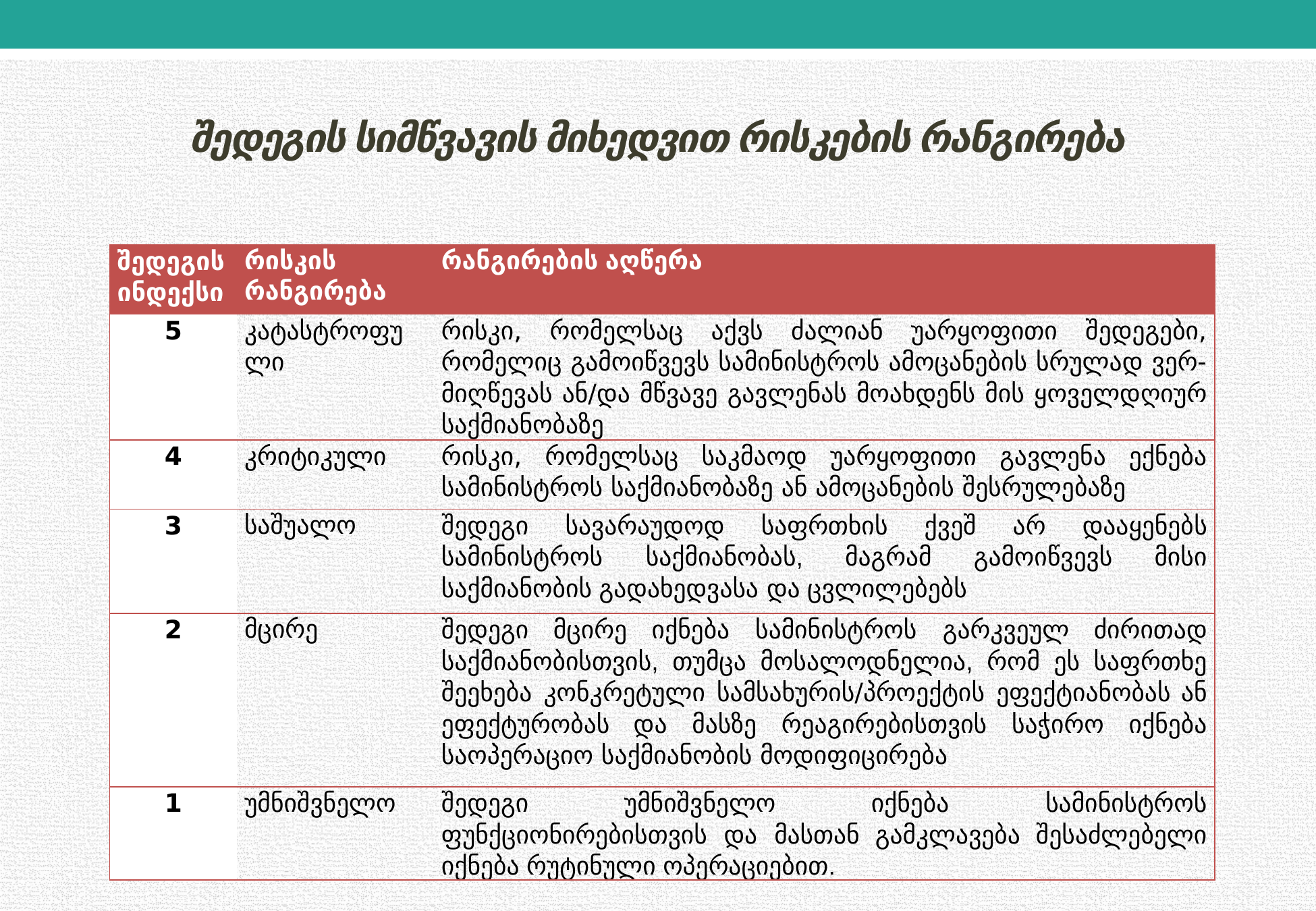

# შედეგის სიმწვავის მიხედვით რისკების რანგირება
| შედეგის ინდექსი | რისკის რანგირება | რანგირების აღწერა |
| --- | --- | --- |
| 5 | კატასტროფული | რისკი, რომელსაც აქვს ძალიან უარყოფითი შედეგები, რომელიც გამოიწვევს სამინისტროს ამოცანების სრულად ვერ-მიღწევას ან/და მწვავე გავლენას მოახდენს მის ყოველდღიურ საქმიანობაზე |
| 4 | კრიტიკული | რისკი, რომელსაც საკმაოდ უარყოფითი გავლენა ექნება სამინისტროს საქმიანობაზე ან ამოცანების შესრულებაზე |
| 3 | საშუალო | შედეგი სავარაუდოდ საფრთხის ქვეშ არ დააყენებს სამინისტროს საქმიანობას, მაგრამ გამოიწვევს მისი საქმიანობის გადახედვასა და ცვლილებებს |
| 2 | მცირე | შედეგი მცირე იქნება სამინისტროს გარკვეულ ძირითად საქმიანობისთვის, თუმცა მოსალოდნელია, რომ ეს საფრთხე შეეხება კონკრეტული სამსახურის/პროექტის ეფექტიანობას ან ეფექტურობას და მასზე რეაგირებისთვის საჭირო იქნება საოპერაციო საქმიანობის მოდიფიცირება |
| 1 | უმნიშვნელო | შედეგი უმნიშვნელო იქნება სამინისტროს ფუნქციონირებისთვის და მასთან გამკლავება შესაძლებელი იქნება რუტინული ოპერაციებით. |